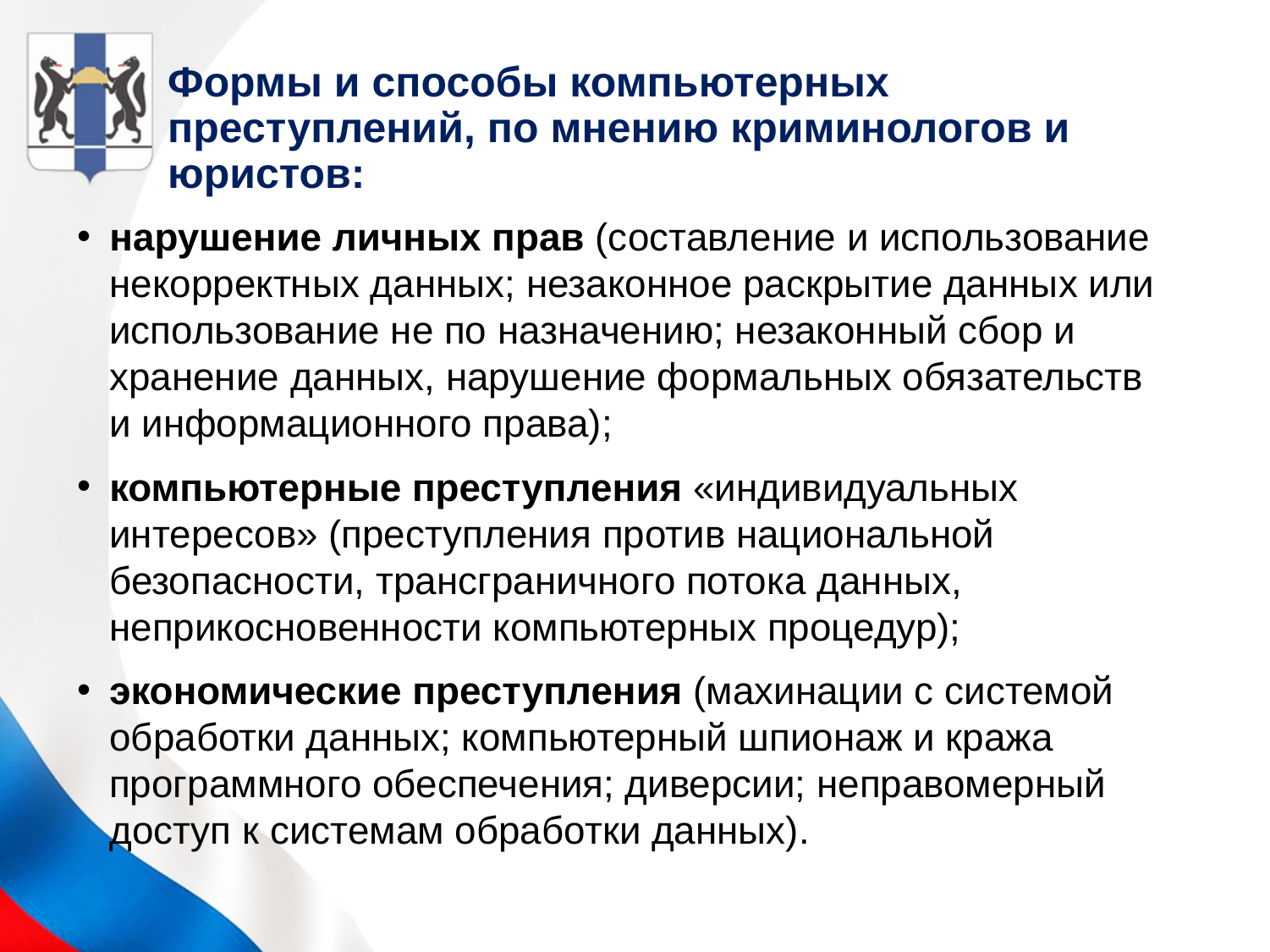

# Формы и способы компьютерных преступлений, по мнению криминологов и юристов:
нарушение личных прав (составление и использование некорректных данных; незаконное раскрытие данных или использование не по назначению; незаконный сбор и хранение данных, нарушение формальных обязательств
и информационного права);
компьютерные преступления «индивидуальных интересов» (преступления против национальной безопасности, трансграничного потока данных, неприкосновенности компьютерных процедур);
экономические преступления (махинации с системой обработки данных; компьютерный шпионаж и кража программного обеспечения; диверсии; неправомерный доступ к системам обработки данных).